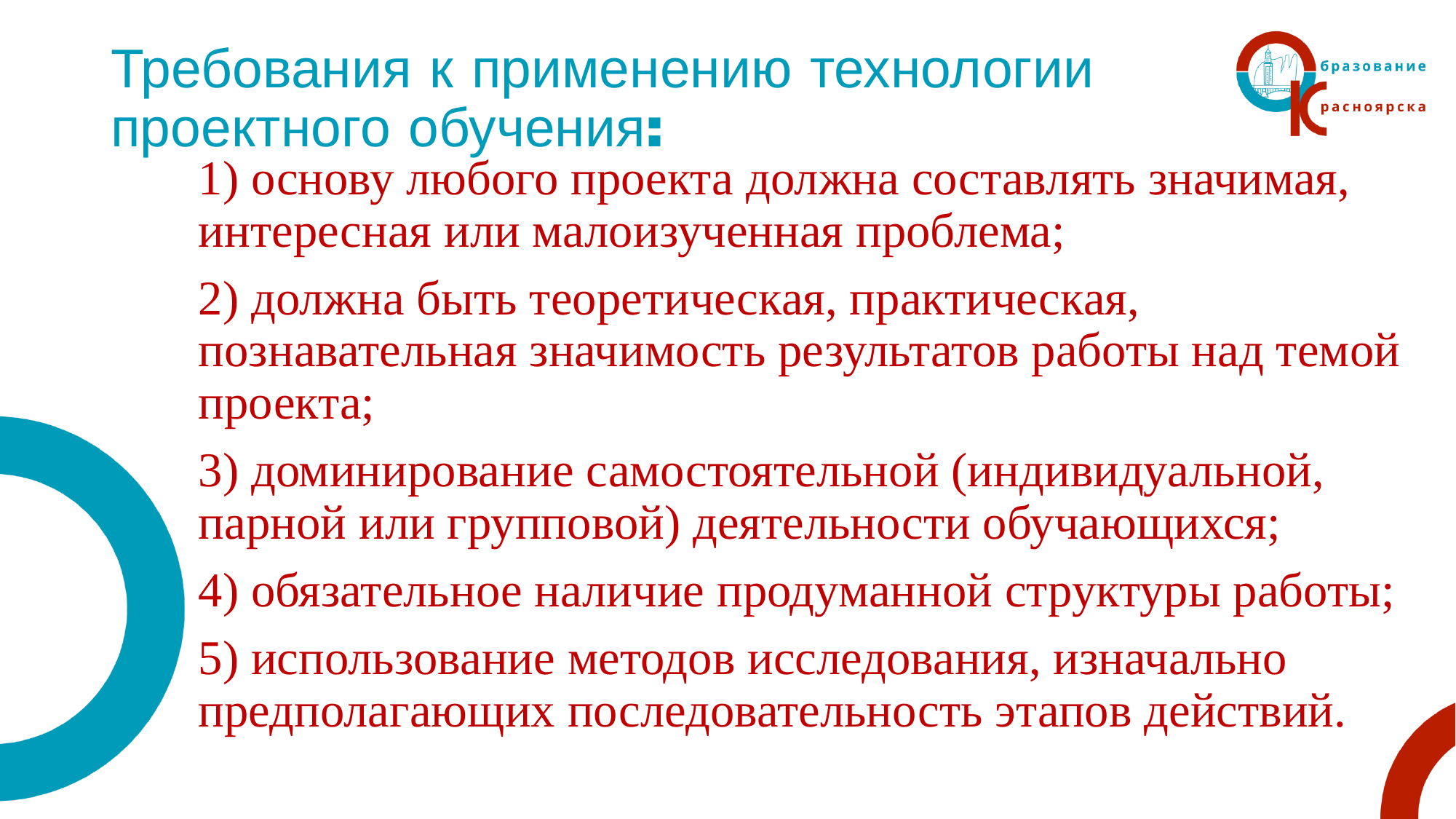

# Требования к применению технологии проектного обучения:
1) основу любого проекта должна составлять значимая, интересная или малоизученная проблема;
2) должна быть теоретическая, практическая, познавательная значимость результатов работы над темой проекта;
3) доминирование самостоятельной (индивидуальной, парной или групповой) деятельности обучающихся;
4) обязательное наличие продуманной структуры работы;
5) использование методов исследования, изначально предполагающих последовательность этапов действий.